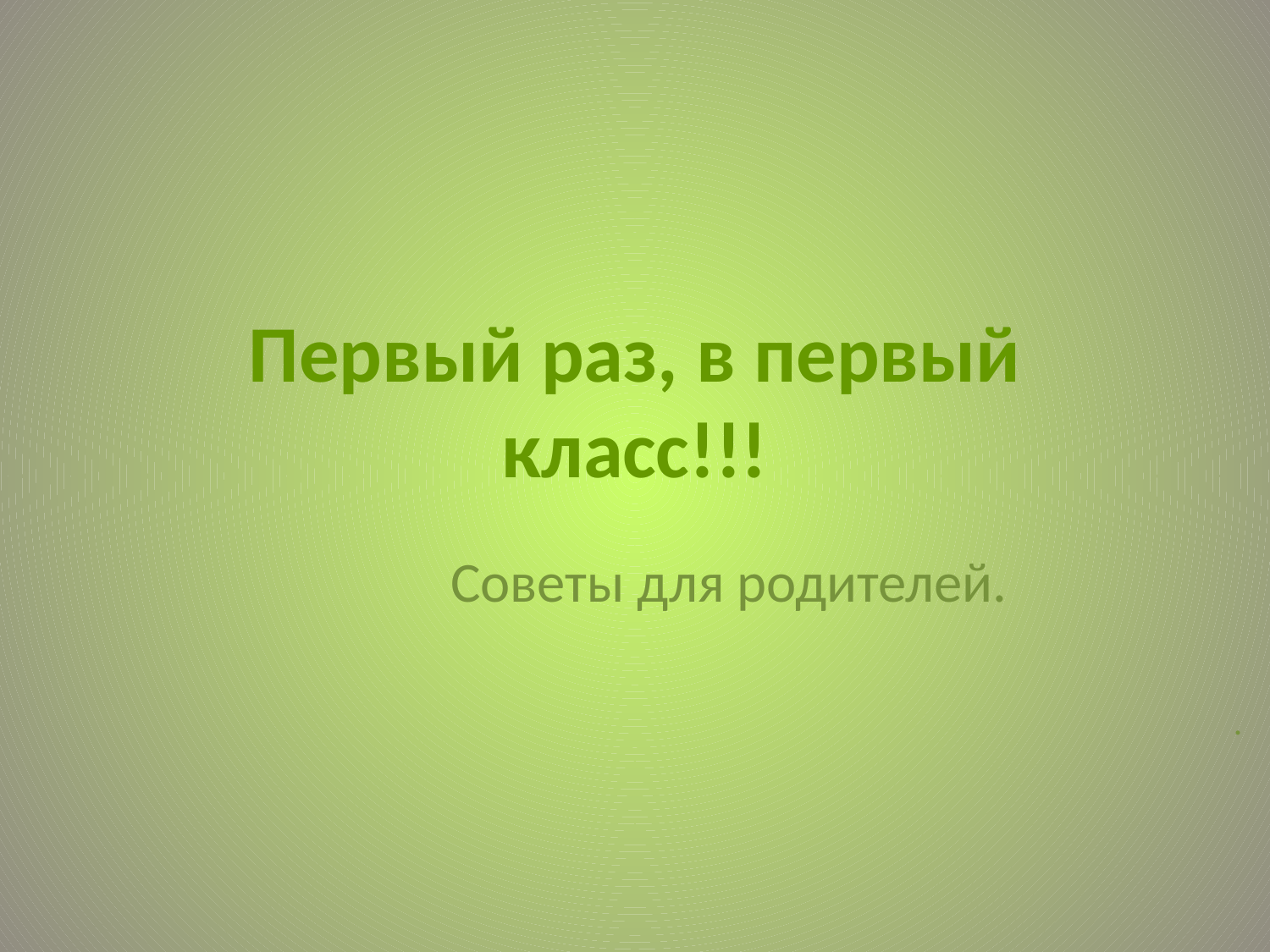

# Первый раз, в первый класс!!!
 Советы для родителей.

.